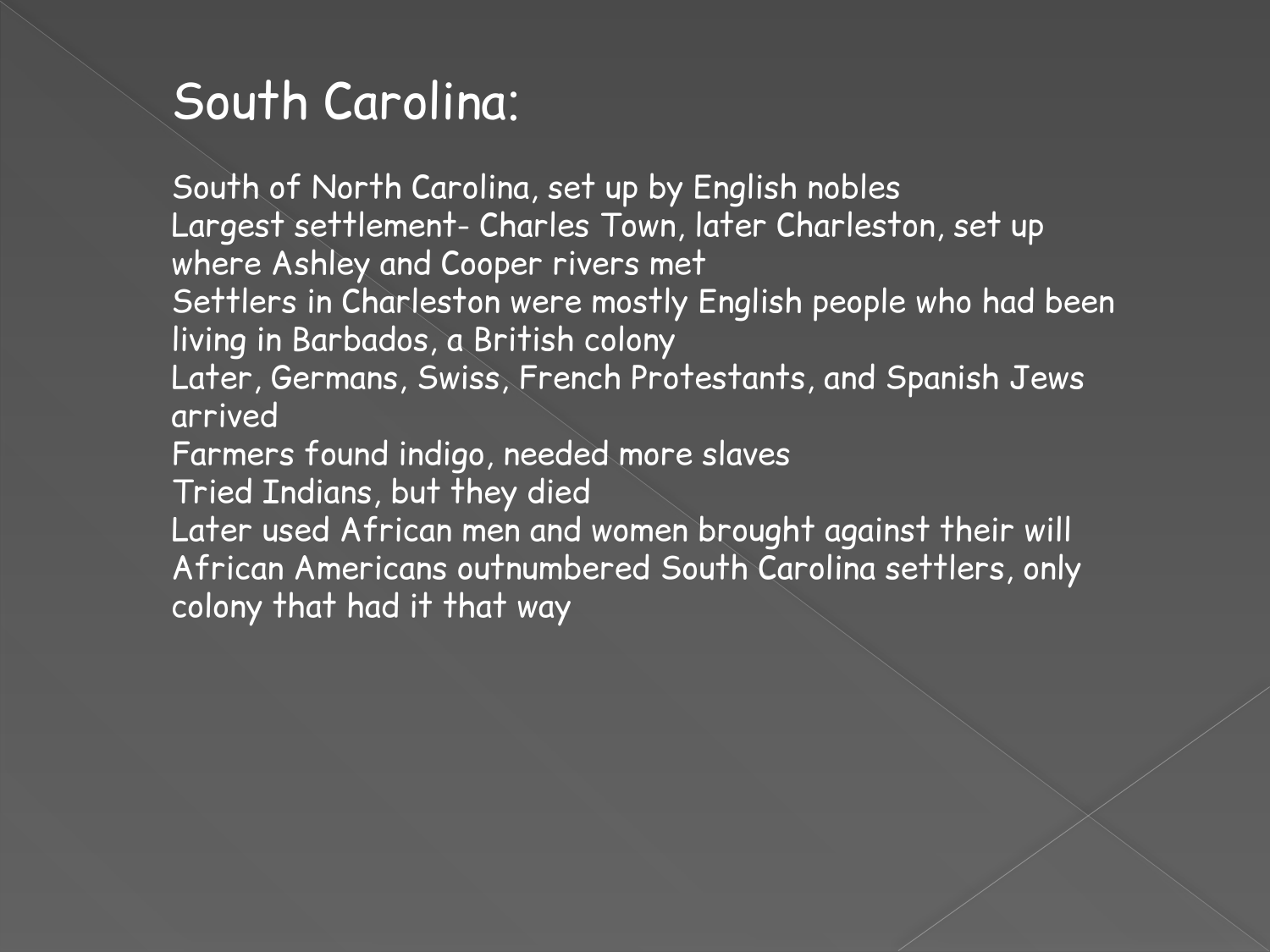

South Carolina:

South of North Carolina, set up by English nobles
Largest settlement- Charles Town, later Charleston, set up where Ashley and Cooper rivers met
Settlers in Charleston were mostly English people who had been living in Barbados, a British colony
Later, Germans, Swiss, French Protestants, and Spanish Jews arrived
Farmers found indigo, needed more slaves
Tried Indians, but they died
Later used African men and women brought against their will
African Americans outnumbered South Carolina settlers, only colony that had it that way